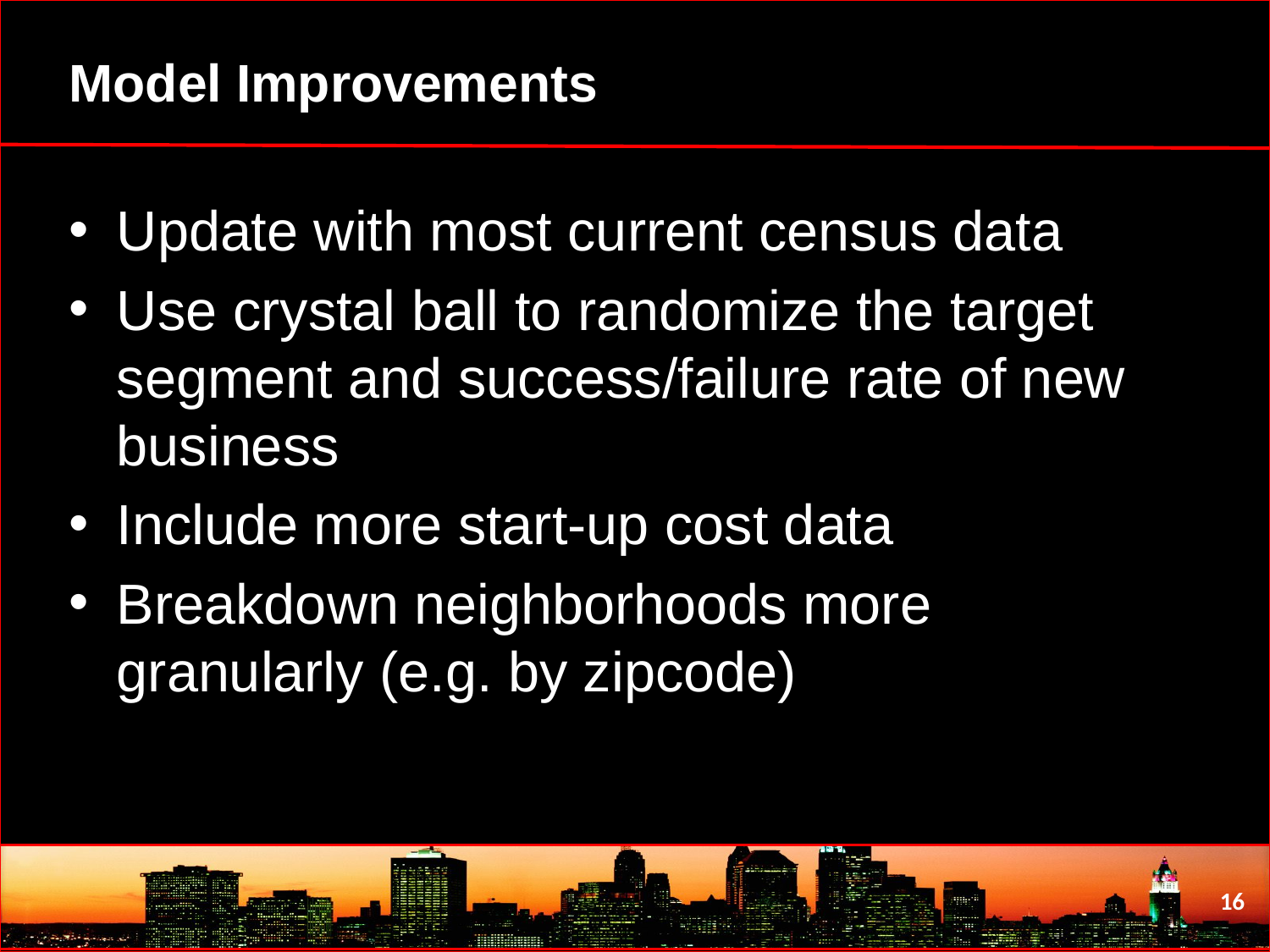

# Model Improvements
Update with most current census data
Use crystal ball to randomize the target segment and success/failure rate of new business
Include more start-up cost data
Breakdown neighborhoods more granularly (e.g. by zipcode)